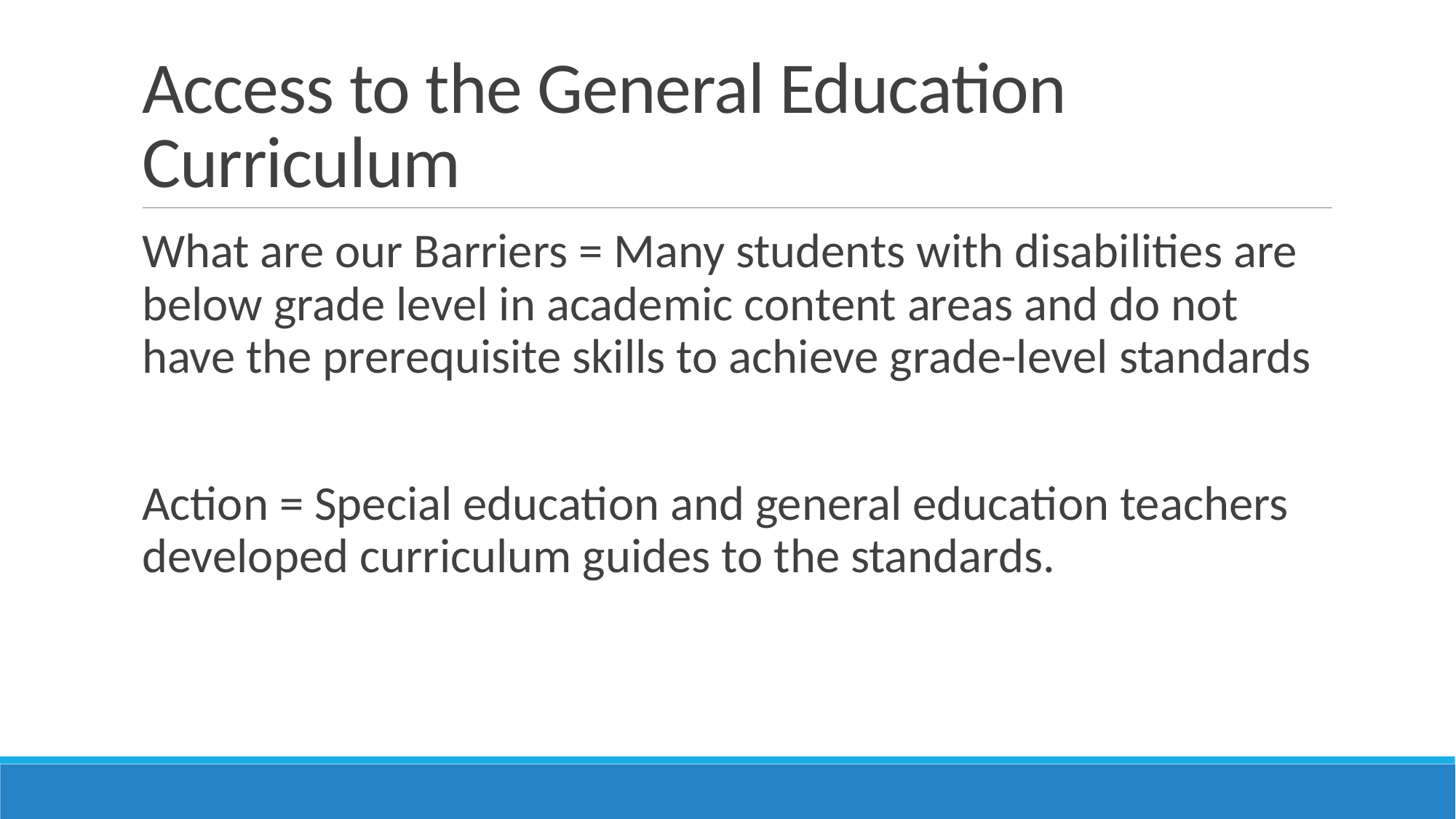

# Access to the General Education Curriculum
What are our Barriers = Many students with disabilities are below grade level in academic content areas and do not have the prerequisite skills to achieve grade-level standards

Action = Special education and general education teachers developed curriculum guides to the standards.